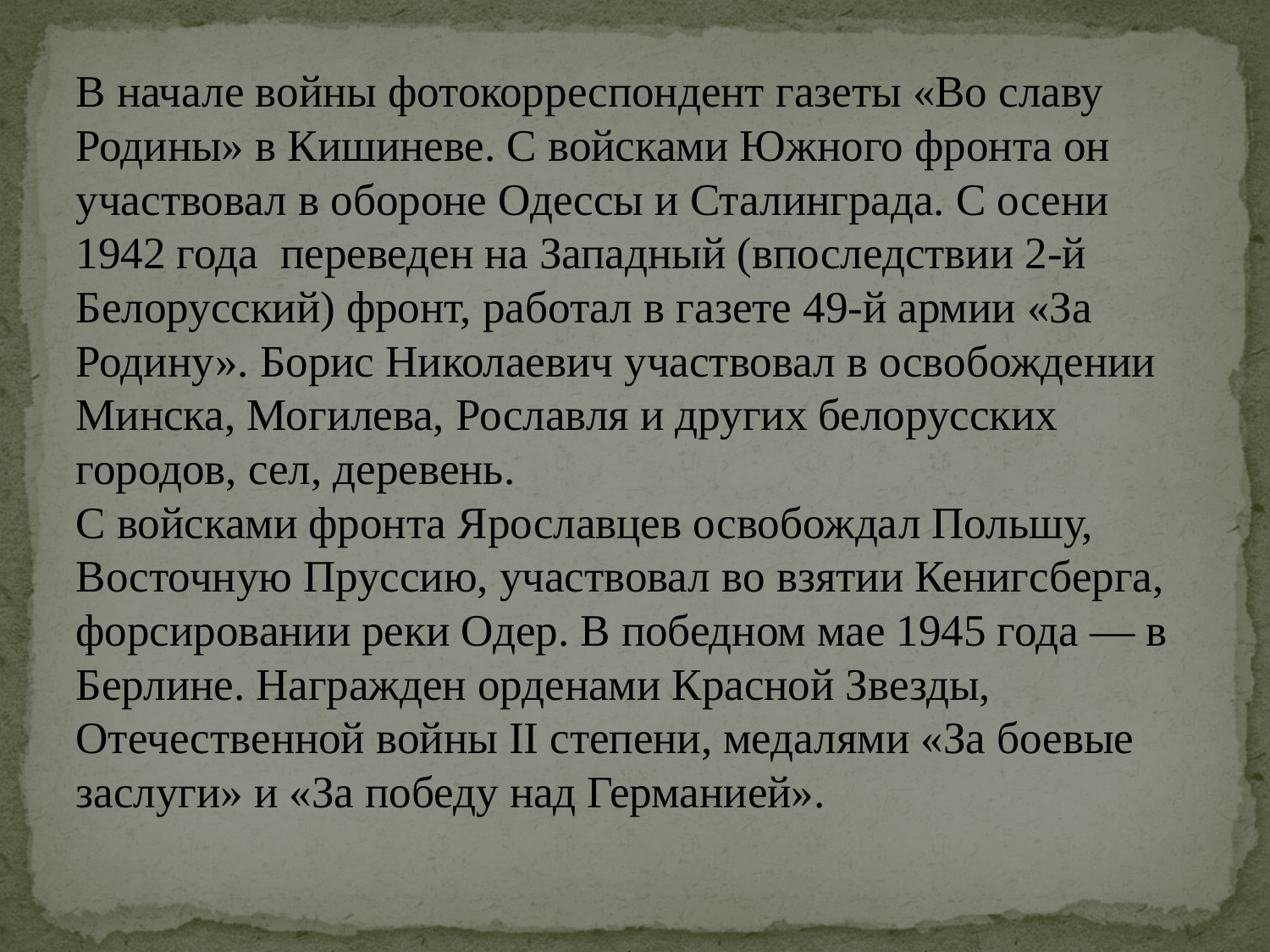

В начале войны фотокорреспондент газеты «Во славу Родины» в Кишиневе. С войсками Южного фронта он участвовал в обороне Одессы и Сталинграда. С осени 1942 года  переведен на Западный (впоследствии 2-й Белорусский) фронт, работал в газете 49-й армии «За Родину». Борис Николаевич участвовал в освобождении Минска, Могилева, Рославля и других белорусских городов, сел, деревень.
С войсками фронта Ярославцев освобождал Польшу, Восточную Пруссию, участвовал во взятии Кенигсберга, форсировании реки Одер. В победном мае 1945 года — в Берлине. Награжден орденами Красной Звезды, Отечественной войны II степени, медалями «За боевые заслуги» и «За победу над Германией».